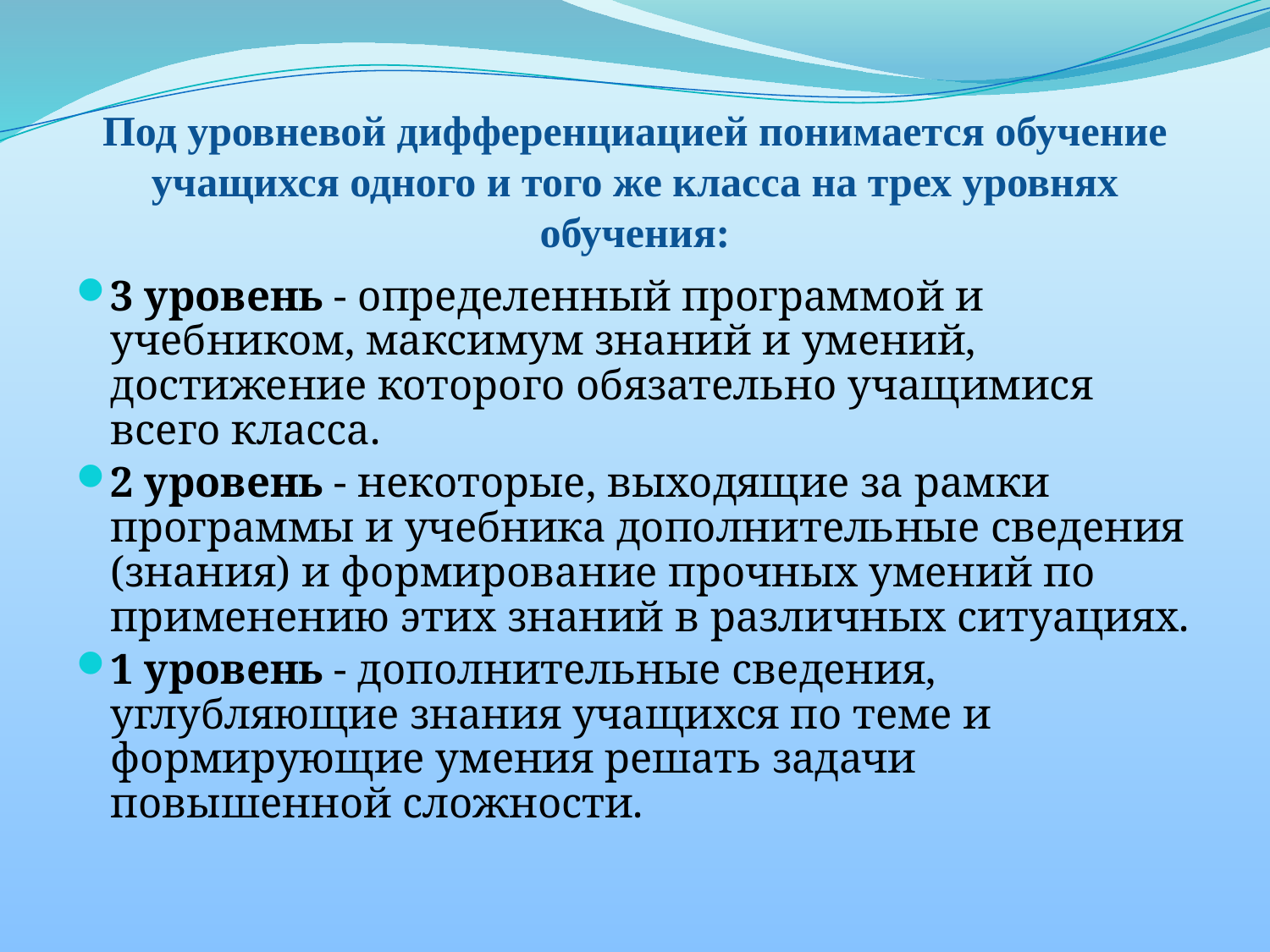

# Под уровневой дифференциацией понимается обучение учащихся одного и того же класса на трех уровнях обучения:
3 уровень - определенный программой и учебником, максимум знаний и умений, достижение которого обязательно учащимися всего класса.
2 уровень - некоторые, выходящие за рамки программы и учебника дополнительные сведения (знания) и формирование прочных умений по применению этих знаний в различных ситуациях.
1 уровень - дополнительные сведения, углубляющие знания учащихся по теме и формирующие умения решать задачи повышенной сложности.